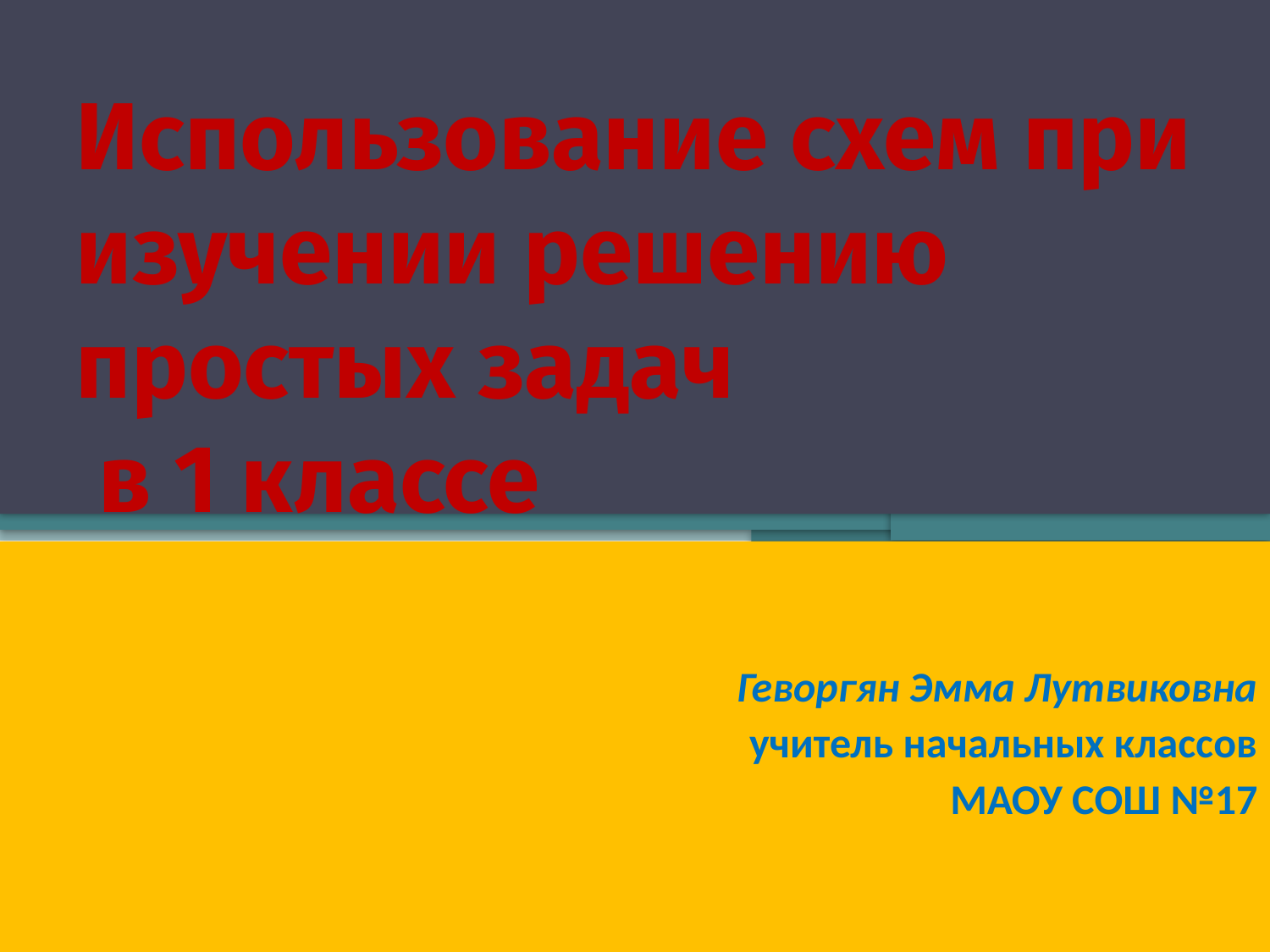

# Использование схем при изучении решению простых задач в 1 классе

Геворгян Эмма Лутвиковна
учитель начальных классов
МАОУ СОШ №17